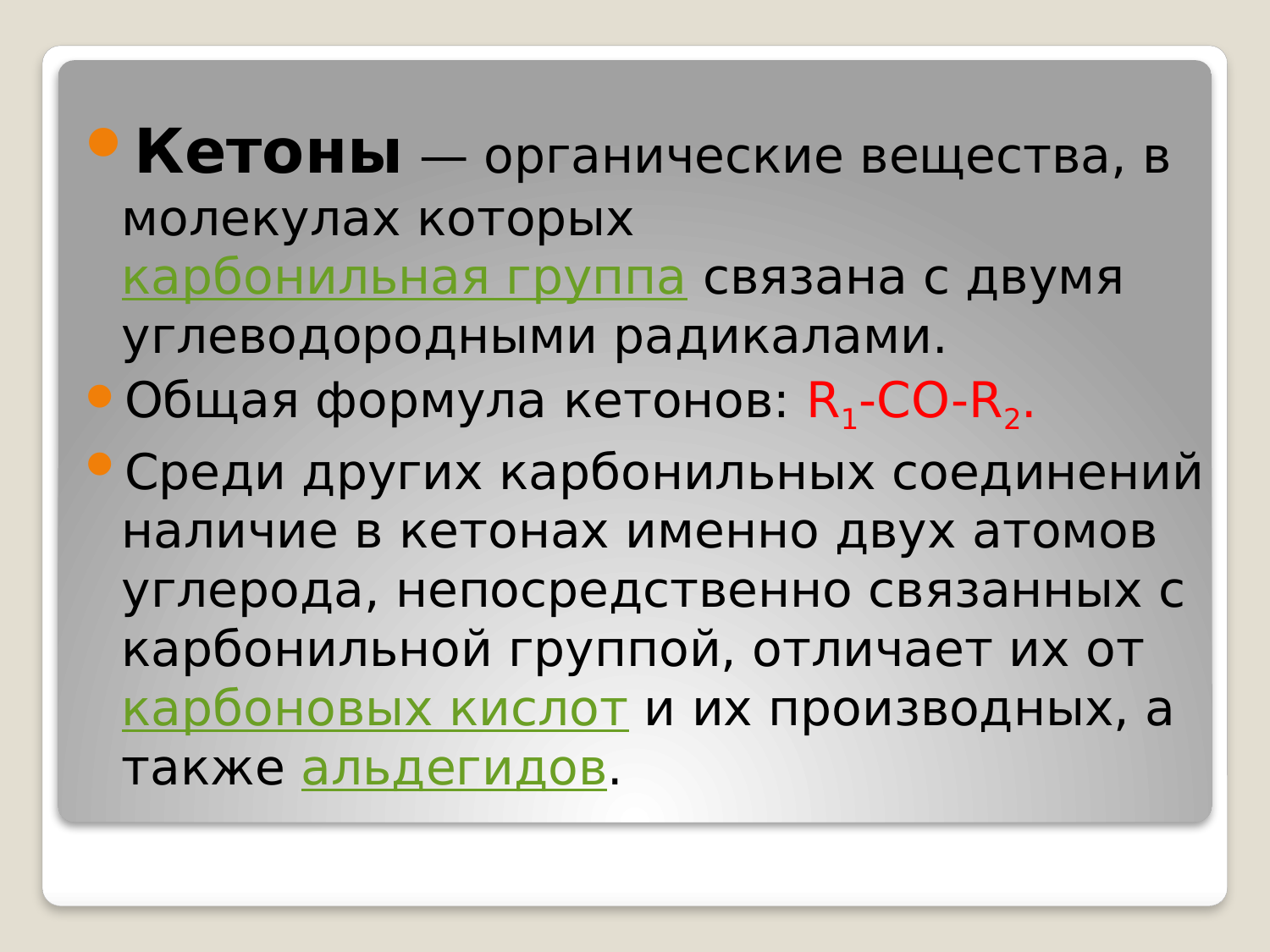

Кетоны — органические вещества, в молекулах которых карбонильная группа связана с двумя углеводородными радикалами.
Общая формула кетонов: R1-CO-R2.
Среди других карбонильных соединений наличие в кетонах именно двух атомов углерода, непосредственно связанных с карбонильной группой, отличает их от карбоновых кислот и их производных, а также альдегидов.